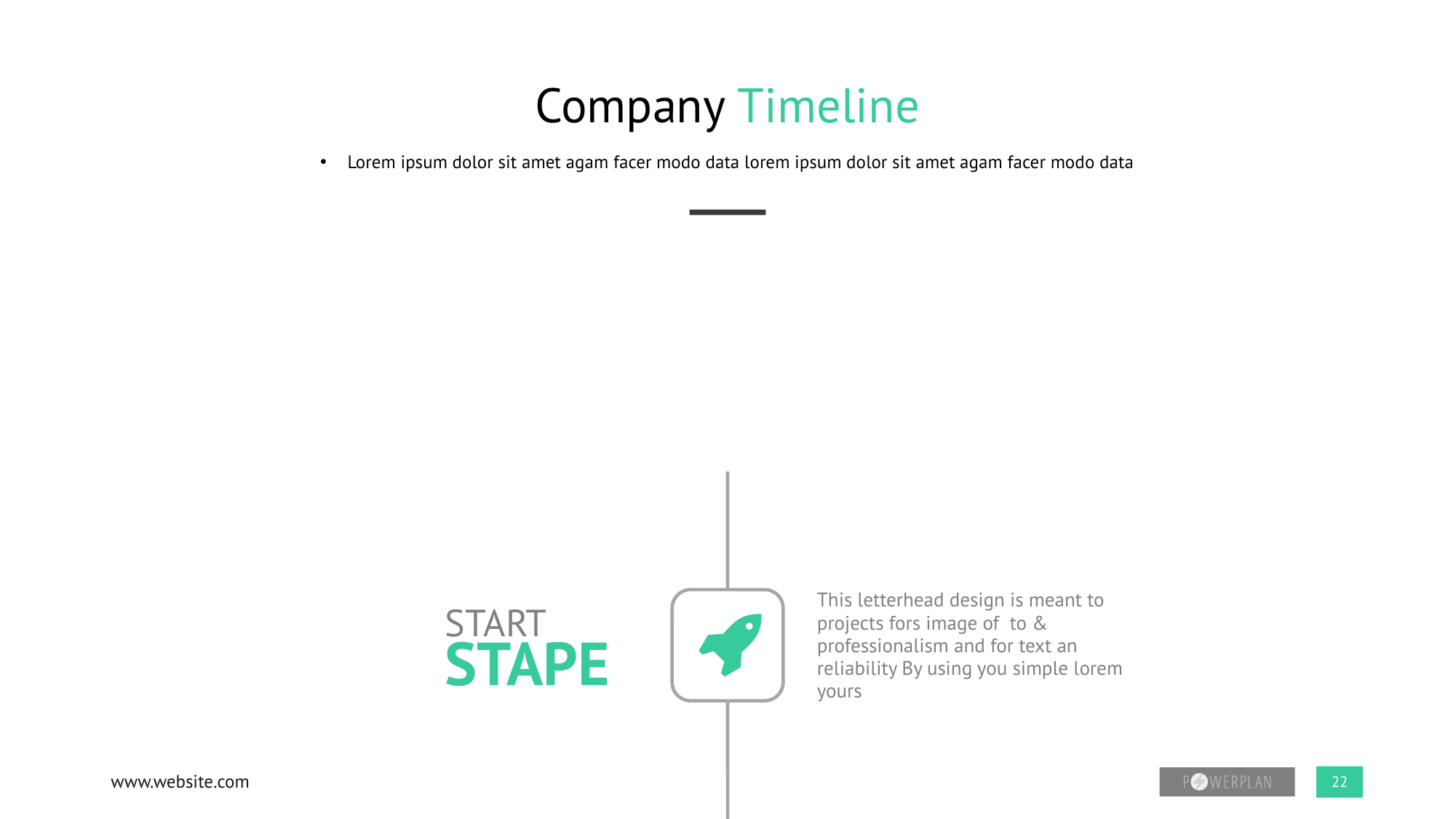

# Company Timeline
Lorem ipsum dolor sit amet agam facer modo data lorem ipsum dolor sit amet agam facer modo data

START
STAPE

This letterhead design is meant to projects fors image of  to &  professionalism and for text an reliability By using you simple lorem yours
www.website.com
22